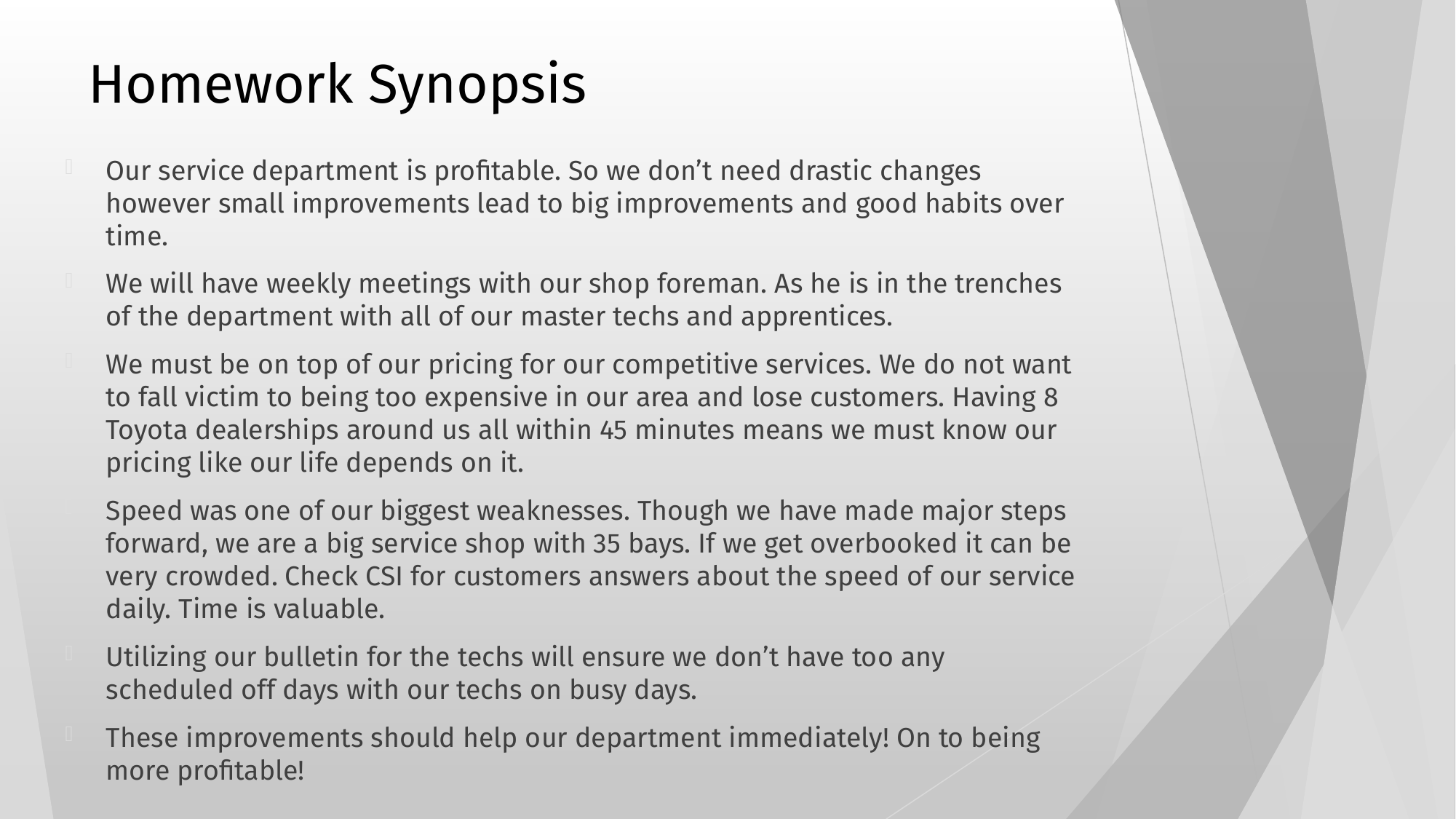

# Homework Synopsis
Our service department is profitable. So we don’t need drastic changes however small improvements lead to big improvements and good habits over time.
We will have weekly meetings with our shop foreman. As he is in the trenches of the department with all of our master techs and apprentices.
We must be on top of our pricing for our competitive services. We do not want to fall victim to being too expensive in our area and lose customers. Having 8 Toyota dealerships around us all within 45 minutes means we must know our pricing like our life depends on it.
Speed was one of our biggest weaknesses. Though we have made major steps forward, we are a big service shop with 35 bays. If we get overbooked it can be very crowded. Check CSI for customers answers about the speed of our service daily. Time is valuable.
Utilizing our bulletin for the techs will ensure we don’t have too any scheduled off days with our techs on busy days.
These improvements should help our department immediately! On to being more profitable!